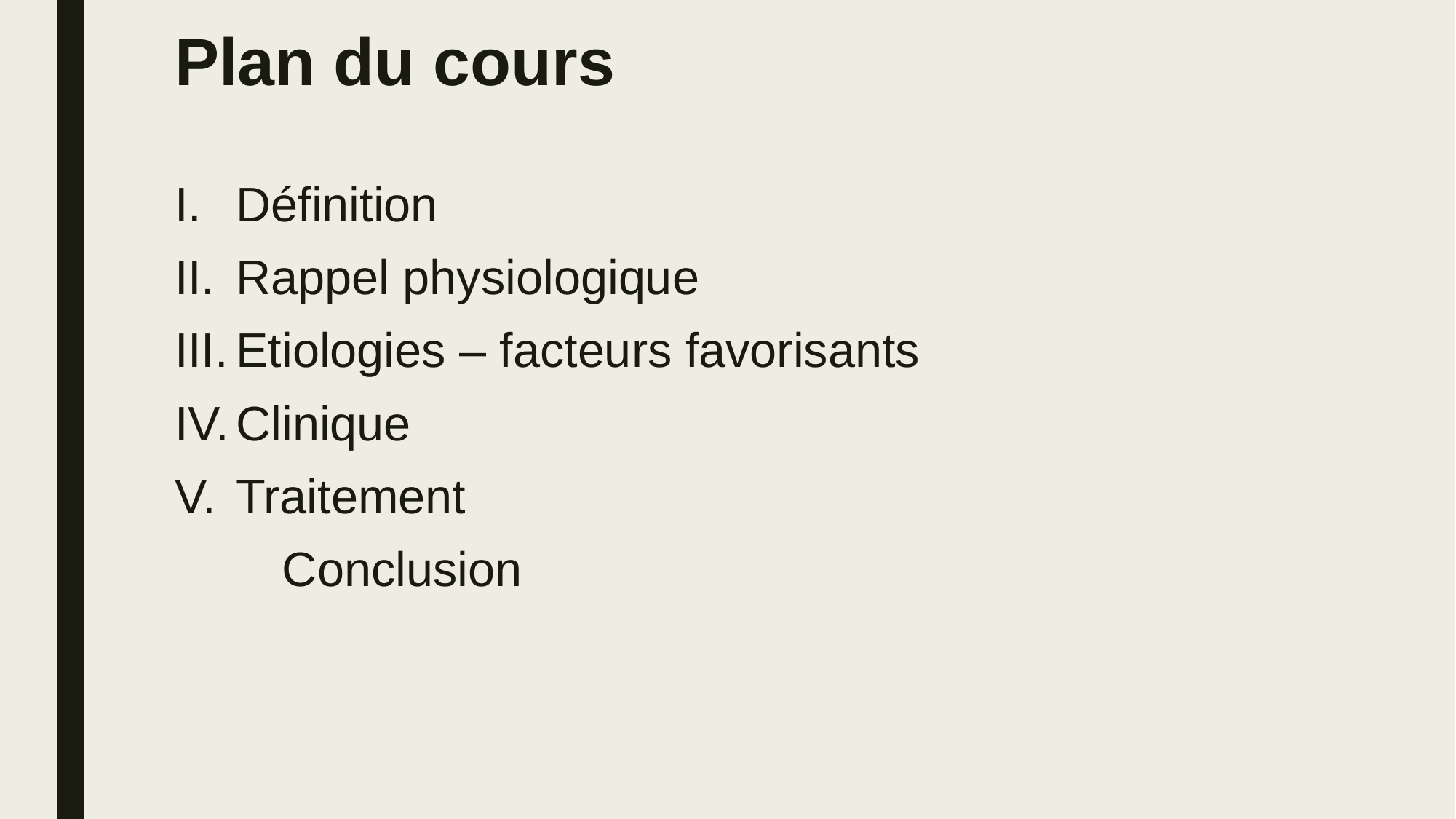

# Plan du cours
Définition
Rappel physiologique
Etiologies – facteurs favorisants
Clinique
Traitement
        Conclusion